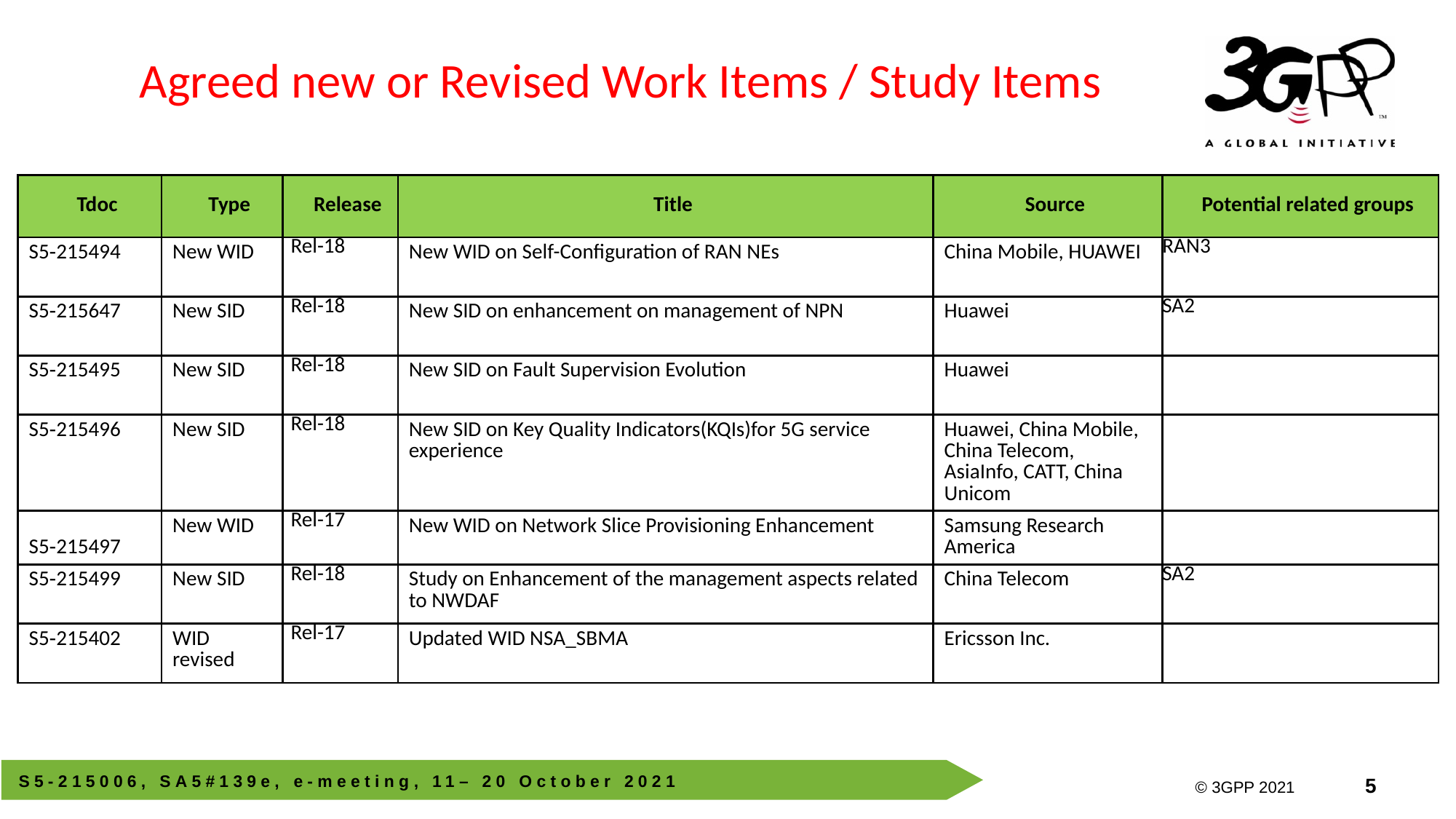

Agreed new or Revised Work Items / Study Items
| Tdoc | Type | Release | Title | Source | Potential related groups |
| --- | --- | --- | --- | --- | --- |
| S5‑215494 | New WID | Rel-18 | New WID on Self-Configuration of RAN NEs | China Mobile, HUAWEI | RAN3 |
| S5‑215647 | New SID | Rel-18 | New SID on enhancement on management of NPN | Huawei | SA2 |
| S5‑215495 | New SID | Rel-18 | New SID on Fault Supervision Evolution | Huawei |  |
| S5‑215496 | New SID | Rel-18 | New SID on Key Quality Indicators(KQIs)for 5G service experience | Huawei, China Mobile, China Telecom, AsiaInfo, CATT, China Unicom |  |
| S5‑215497 | New WID | Rel-17 | New WID on Network Slice Provisioning Enhancement | Samsung Research America |  |
| S5‑215499 | New SID | Rel-18 | Study on Enhancement of the management aspects related to NWDAF | China Telecom | SA2 |
| S5‑215402 | WID revised | Rel-17 | Updated WID NSA\_SBMA | Ericsson Inc. |  |